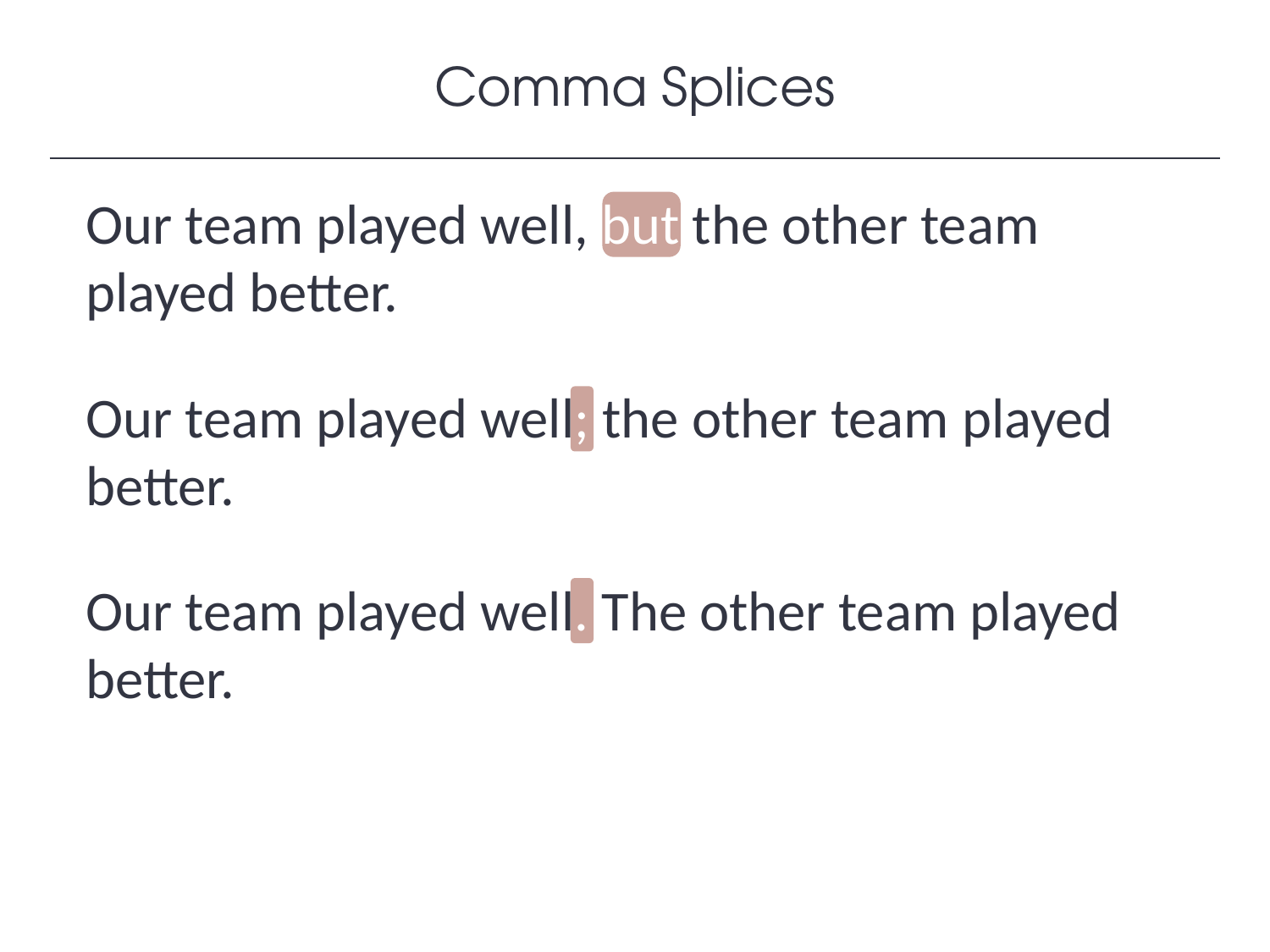

Comma Splices
HAWKES LEARNING
Our team played well, but the other team played better.

Our team played well; the other team played better.

Our team played well. The other team played better.